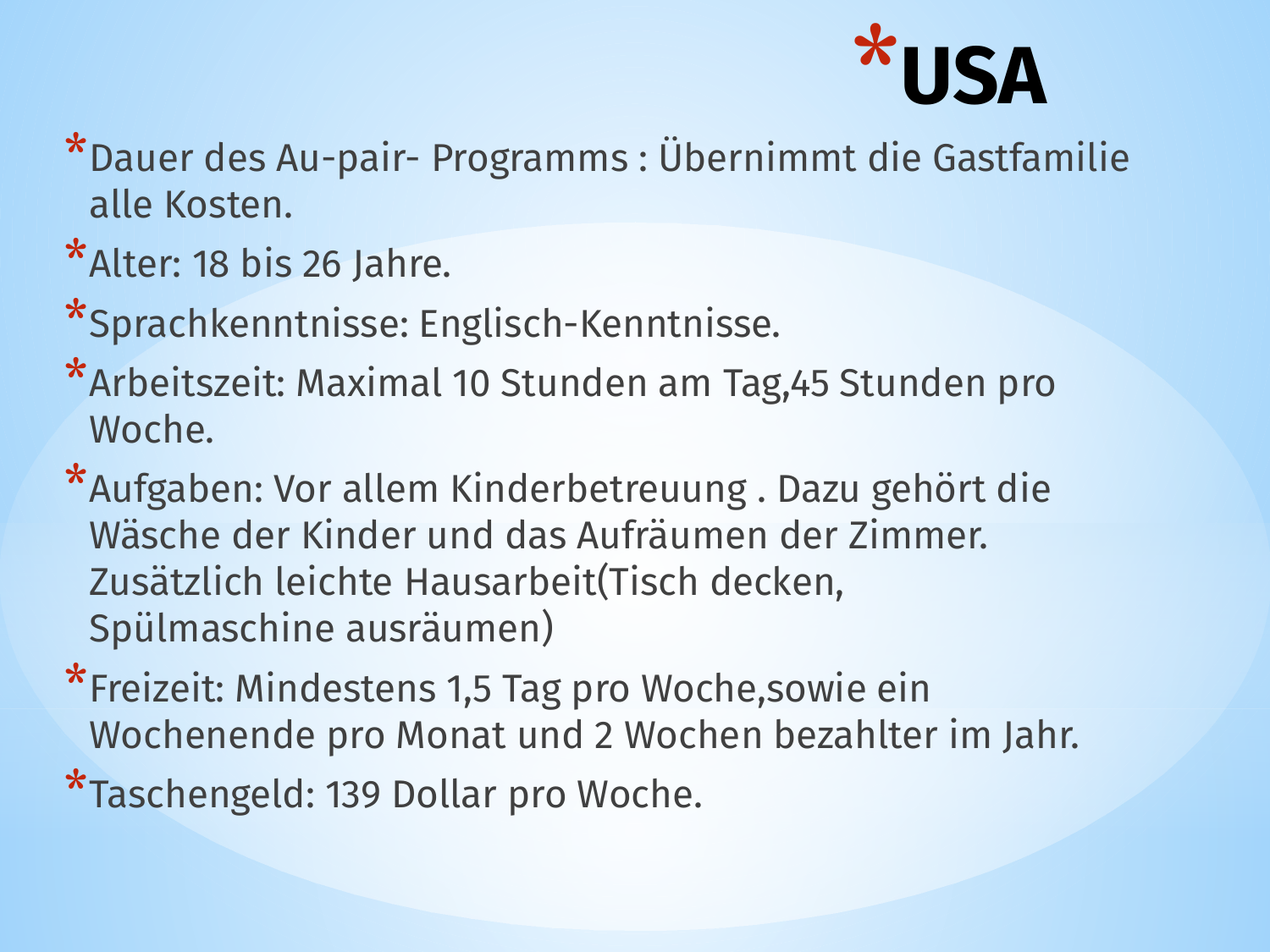

# USA
Dauer des Au-pair- Programms : Übernimmt die Gastfamilie alle Kosten.
Alter: 18 bis 26 Jahre.
Sprachkenntnisse: Englisch-Kenntnisse.
Arbeitszeit: Maximal 10 Stunden am Tag,45 Stunden pro Woche.
Aufgaben: Vor allem Kinderbetreuung . Dazu gehört die Wäsche der Kinder und das Aufräumen der Zimmer. Zusätzlich leichte Hausarbeit(Tisch decken, Spülmaschine ausräumen)
Freizeit: Mindestens 1,5 Tag pro Woche,sowie ein Wochenende pro Monat und 2 Wochen bezahlter im Jahr.
Taschengeld: 139 Dollar pro Woche.